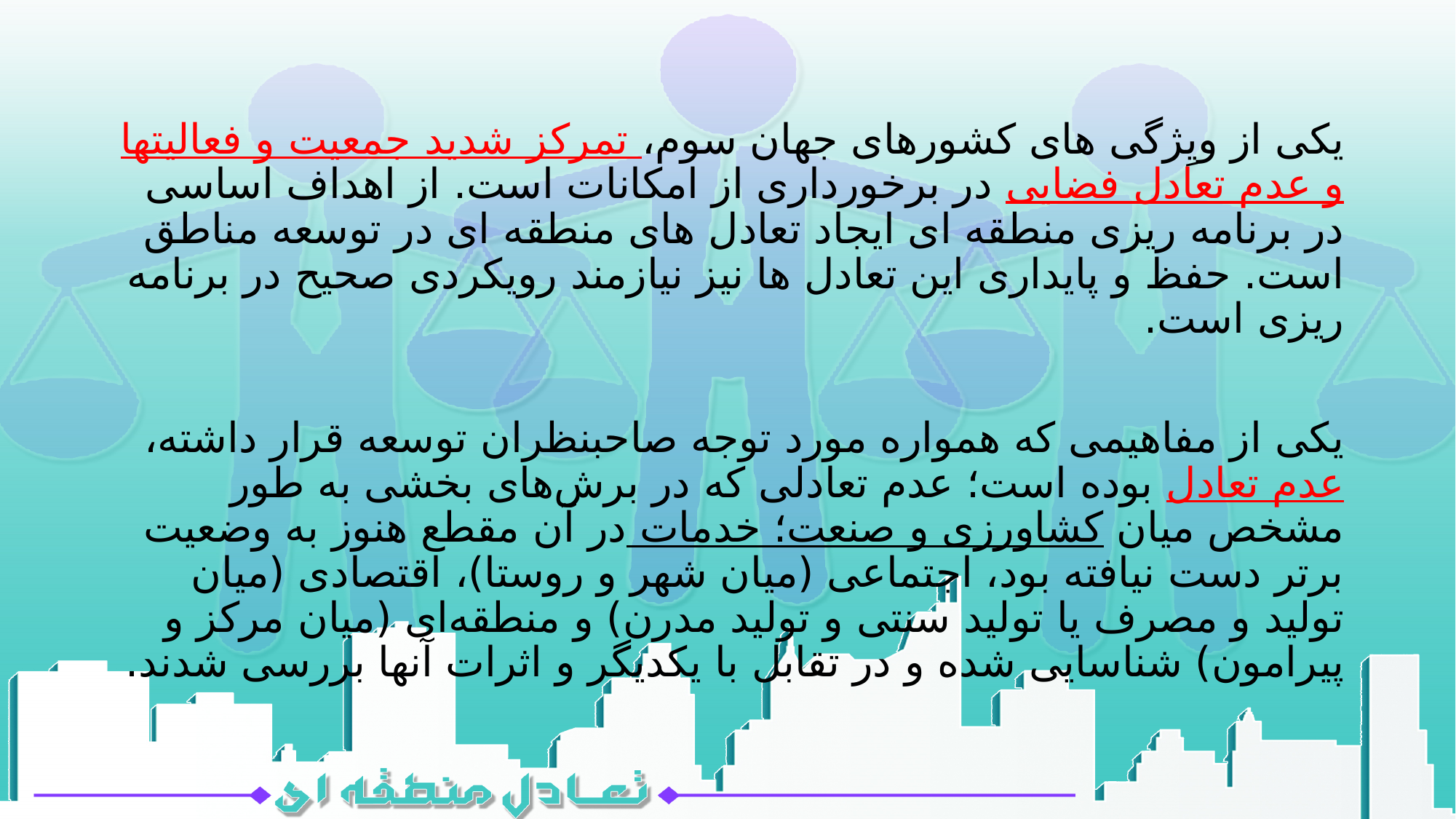

#
یکی از ویِژگی های کشورهای جهان سوم، تمرکز شدید جمعیت و فعالیتها و عدم تعادل فضایی در برخورداری از امکانات است. از اهداف اساسی در برنامه ریزی منطقه ای ایجاد تعادل های منطقه ای در توسعه مناطق است. حفظ و پایداری این تعادل ها نیز نیازمند رویکردی صحیح در برنامه ریزی است.

یکی از مفاهیمی که همواره مورد توجه صاحبنظران توسعه قرار داشته، عدم تعادل بوده است؛ عدم تعادلی که در برش‌های بخشی به طور مشخص میان کشاورزی و صنعت؛ خدمات در آن مقطع هنوز به وضعیت برتر دست نیافته بود، اجتماعی (میان شهر و روستا)، اقتصادی (میان تولید و مصرف یا تولید سنتی و تولید مدرن) و منطقه‌ای (میان مرکز و پیرامون) شناسایی شده و در تقابل با یکدیگر و اثرات آنها بررسی شدند.